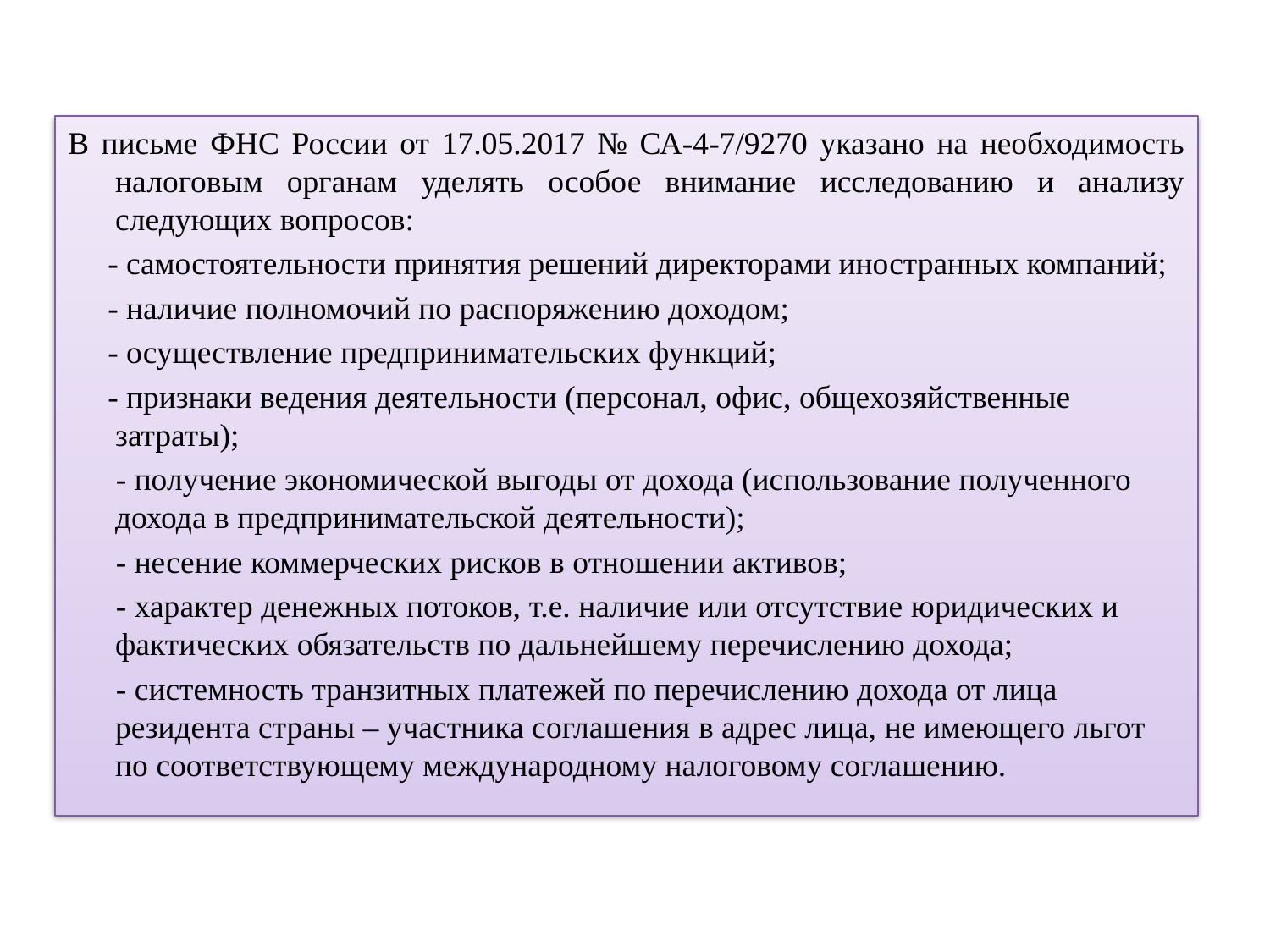

В письме ФНС России от 17.05.2017 № СА-4-7/9270 указано на необходимость налоговым органам уделять особое внимание исследованию и анализу следующих вопросов:
     - самостоятельности принятия решений директорами иностранных компаний;
     - наличие полномочий по распоряжению доходом;
     - осуществление предпринимательских функций;
     - признаки ведения деятельности (персонал, офис, общехозяйственные затраты);
      - получение экономической выгоды от дохода (использование полученного дохода в предпринимательской деятельности);
      - несение коммерческих рисков в отношении активов;
      - характер денежных потоков, т.е. наличие или отсутствие юридических и фактических обязательств по дальнейшему перечислению дохода;
      - системность транзитных платежей по перечислению дохода от лица резидента страны – участника соглашения в адрес лица, не имеющего льгот по соответствующему международному налоговому соглашению.